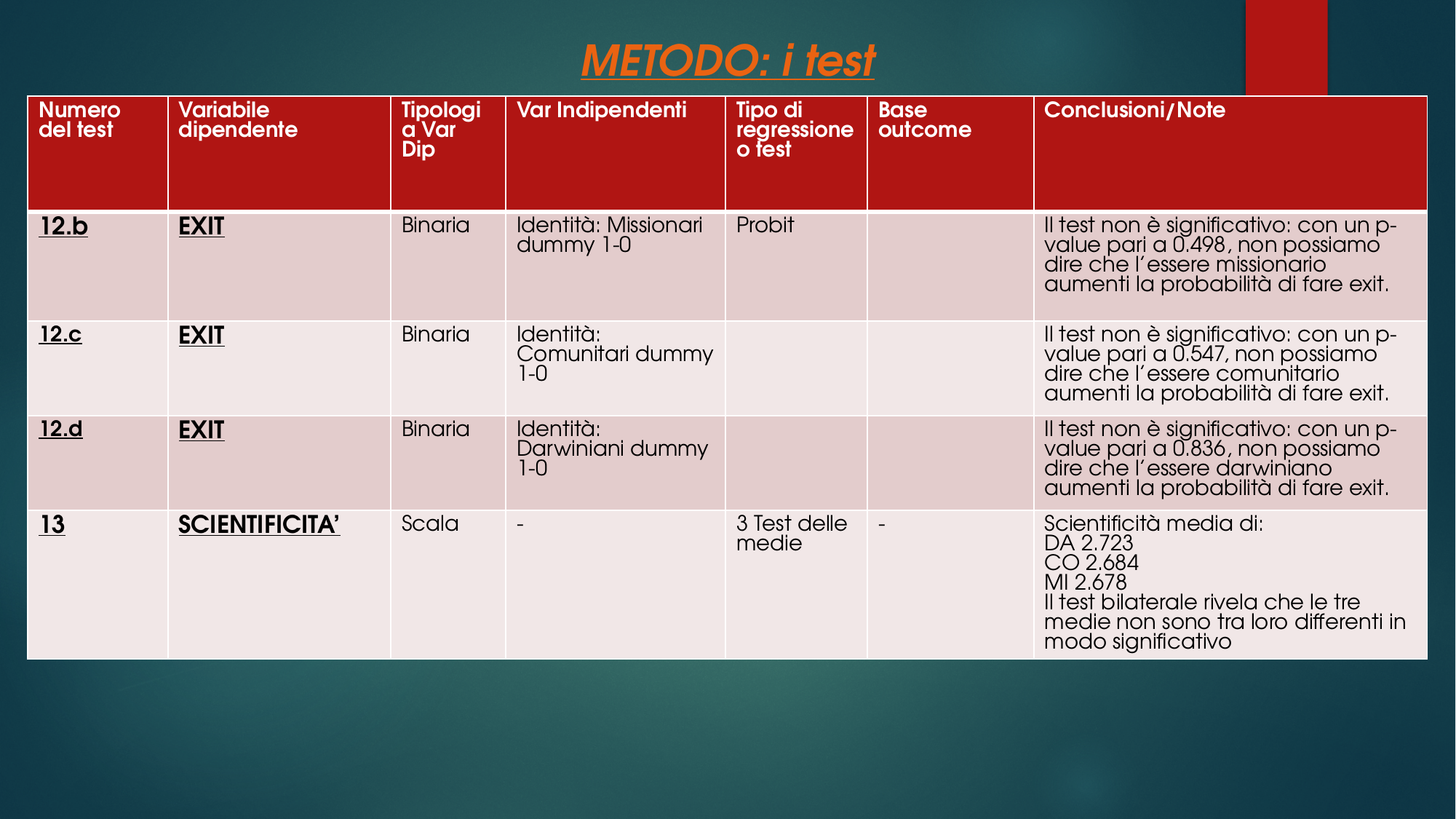

METODO: i test
| Numero del test | Variabile dipendente | Tipologia Var Dip | Var Indipendenti | Tipo di regressione o test | Base outcome | Conclusioni/Note |
| --- | --- | --- | --- | --- | --- | --- |
| 12.b | EXIT | Binaria | Identità: Missionari dummy 1-0 | Probit |  | Il test non è significativo: con un p-value pari a 0.498, non possiamo dire che l’essere missionario aumenti la probabilità di fare exit. |
| 12.c | EXIT | Binaria | Identità: Comunitari dummy 1-0 |  |  | Il test non è significativo: con un p-value pari a 0.547, non possiamo dire che l’essere comunitario aumenti la probabilità di fare exit. |
| 12.d | EXIT | Binaria | Identità: Darwiniani dummy 1-0 |  |  | Il test non è significativo: con un p-value pari a 0.836, non possiamo dire che l’essere darwiniano aumenti la probabilità di fare exit. |
| 13 | SCIENTIFICITA’ | Scala | - | 3 Test delle medie | - | Scientificità media di: DA 2.723 CO 2.684 MI 2.678 Il test bilaterale rivela che le tre medie non sono tra loro differenti in modo significativo |